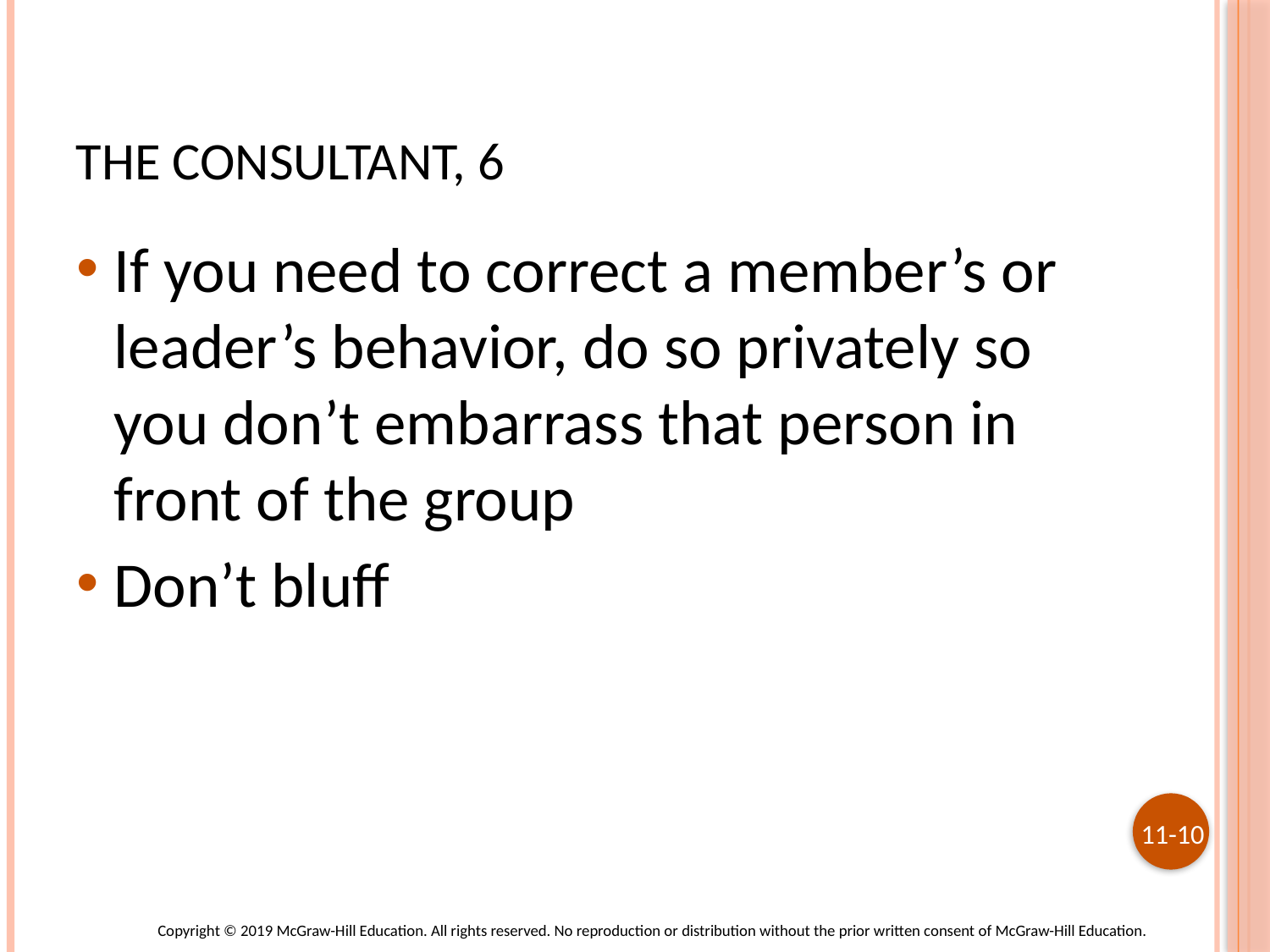

# The Consultant, 6
If you need to correct a member’s or leader’s behavior, do so privately so you don’t embarrass that person in front of the group
Don’t bluff